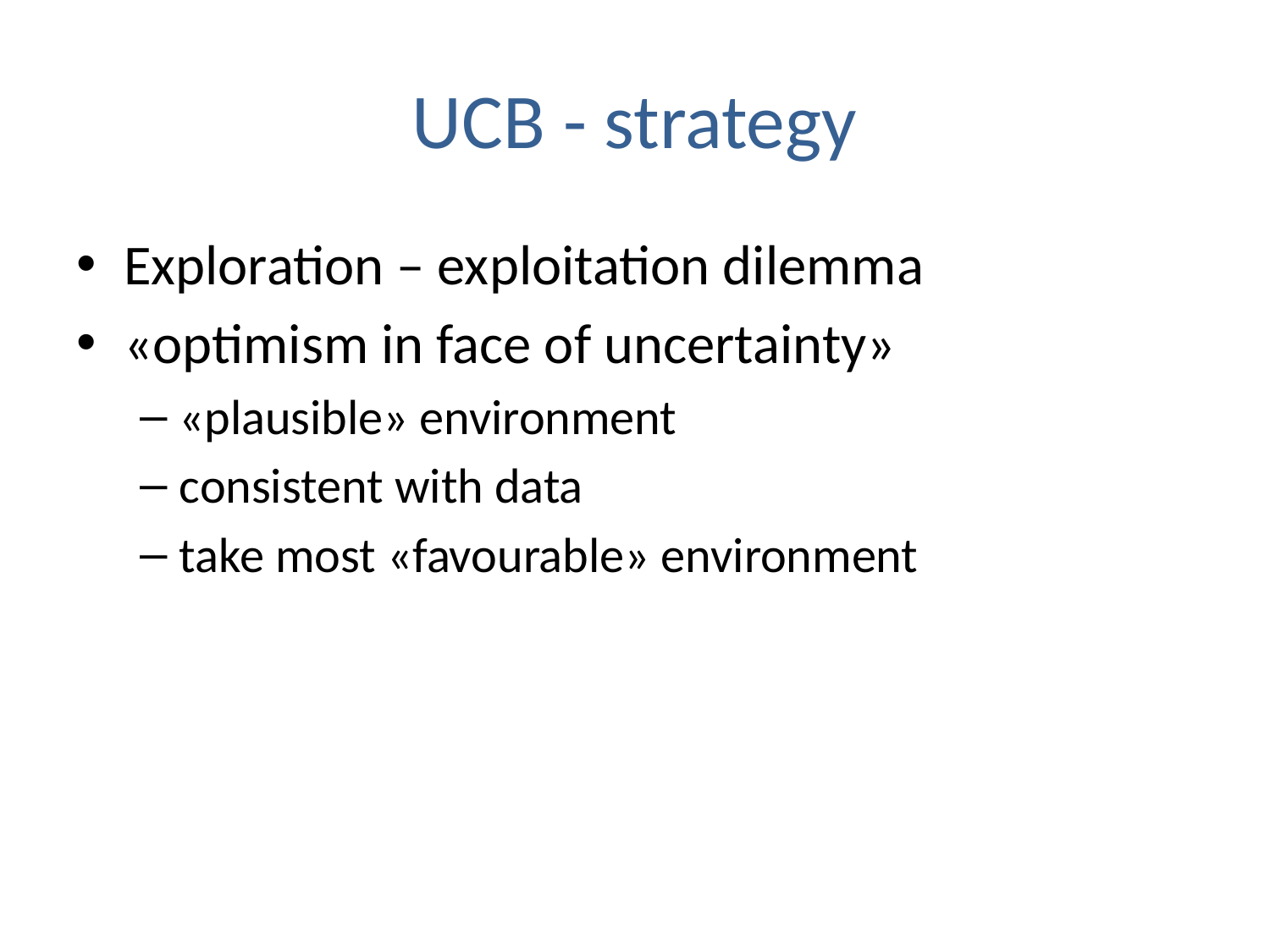

# UCB - strategy
Exploration – exploitation dilemma
«optimism in face of uncertainty»
«plausible» environment
consistent with data
take most «favourable» environment